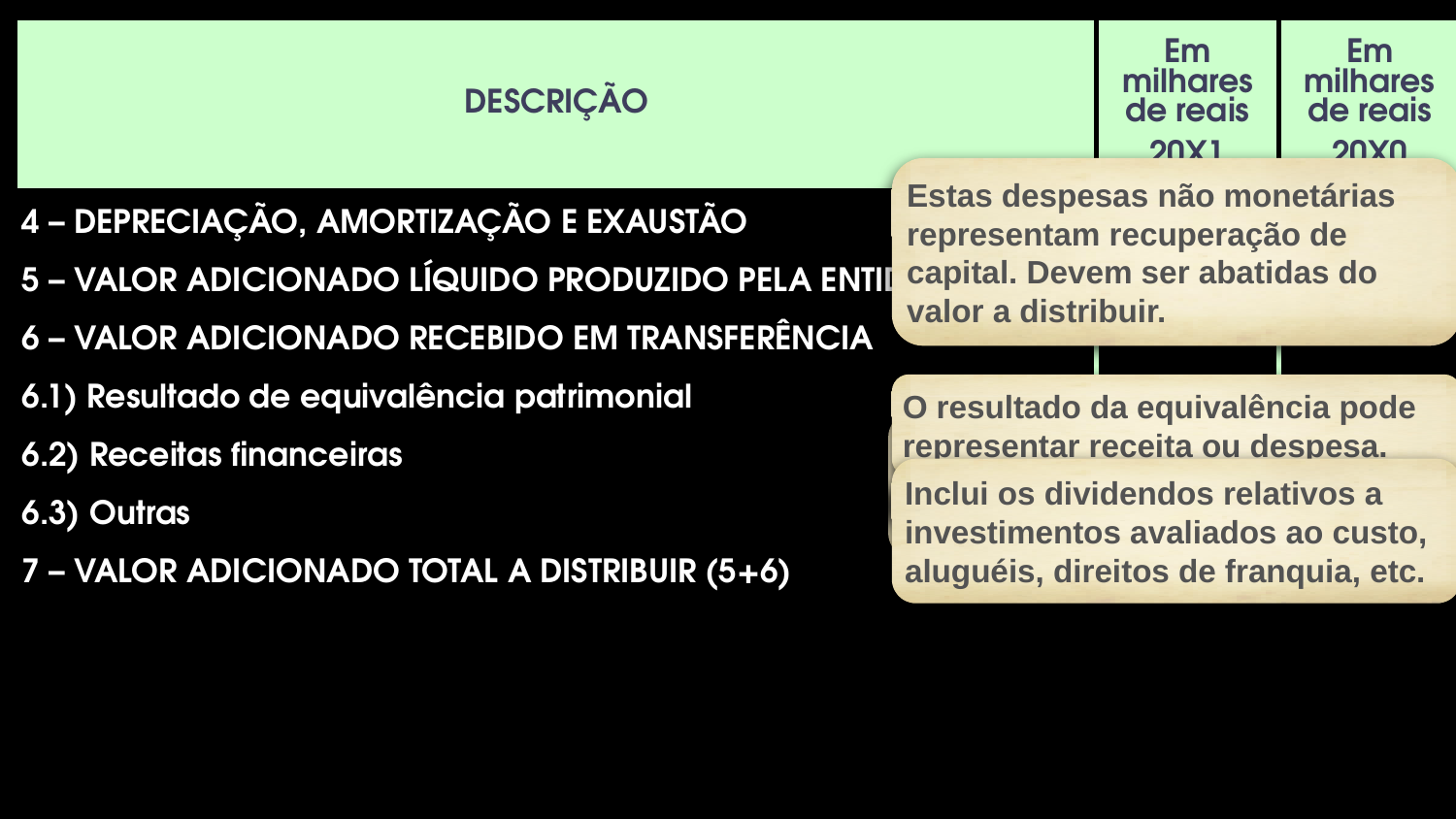

Modelo I
Demonstração do Valor Adicionado
EMPRESAS EM GERAL
| DESCRIÇÃO | Em milhares de reais 20X1 | Em milhares de reais 20X0 |
| --- | --- | --- |
| 4 – DEPRECIAÇÃO, AMORTIZAÇÃO E EXAUSTÃO |  |  |
| 5 – VALOR ADICIONADO LÍQUIDO PRODUZIDO PELA ENTIDADE (3-4) |  |  |
| 6 – VALOR ADICIONADO RECEBIDO EM TRANSFERÊNCIA |  |  |
| 6.1) Resultado de equivalência patrimonial |  |  |
| 6.2) Receitas financeiras |  |  |
| 6.3) Outras |  |  |
| 7 – VALOR ADICIONADO TOTAL A DISTRIBUIR (5+6) |  |  |
Estas despesas não monetárias representam recuperação de capital. Devem ser abatidas do valor a distribuir.
O resultado da equivalência pode representar receita ou despesa.
Inclui todas as receitas financeiras, inclusive as variações cambiais ativas.
Inclui os dividendos relativos a investimentos avaliados ao custo, aluguéis, direitos de franquia, etc.
(*) O total do item 8 deve ser exatamente igual ao item 7.